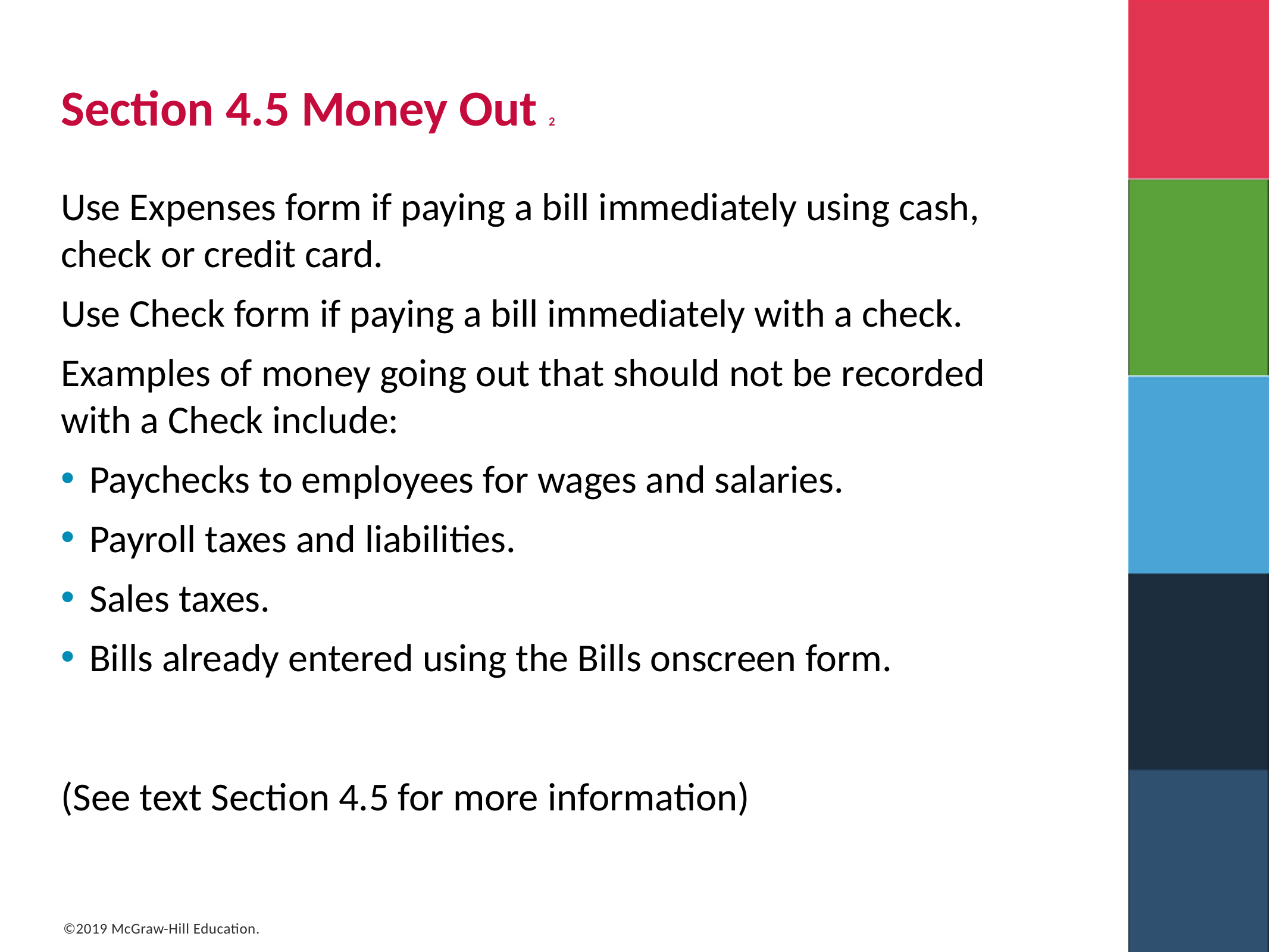

# Section 4.5 Money Out 2
Use Expenses form if paying a bill immediately using cash, check or credit card.
Use Check form if paying a bill immediately with a check.
Examples of money going out that should not be recorded with a Check include:
Paychecks to employees for wages and salaries.
Payroll taxes and liabilities.
Sales taxes.
Bills already entered using the Bills onscreen form.
(See text Section 4.5 for more information)